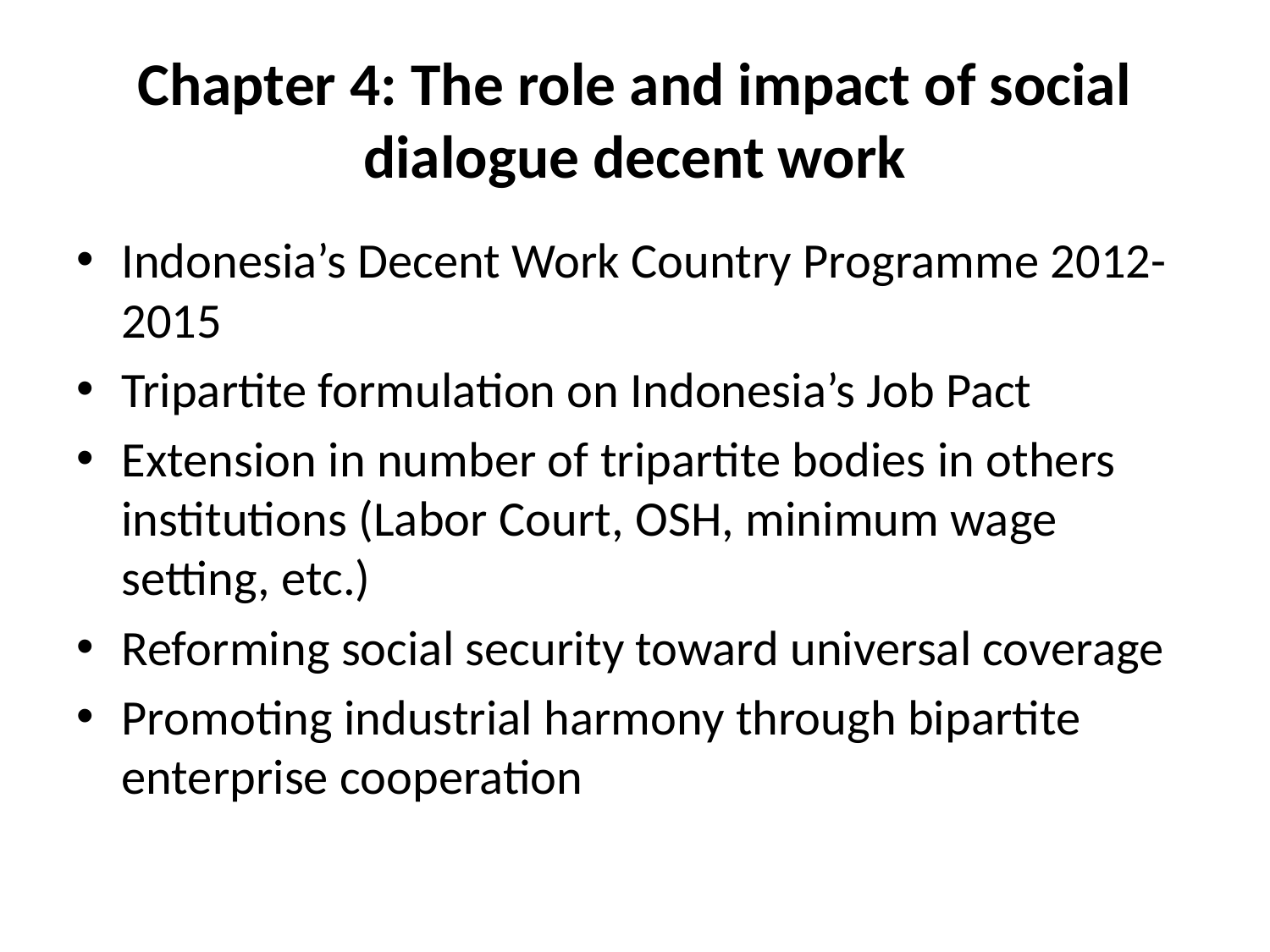

# Chapter 4: The role and impact of social dialogue decent work
Indonesia’s Decent Work Country Programme 2012-2015
Tripartite formulation on Indonesia’s Job Pact
Extension in number of tripartite bodies in others institutions (Labor Court, OSH, minimum wage setting, etc.)
Reforming social security toward universal coverage
Promoting industrial harmony through bipartite enterprise cooperation